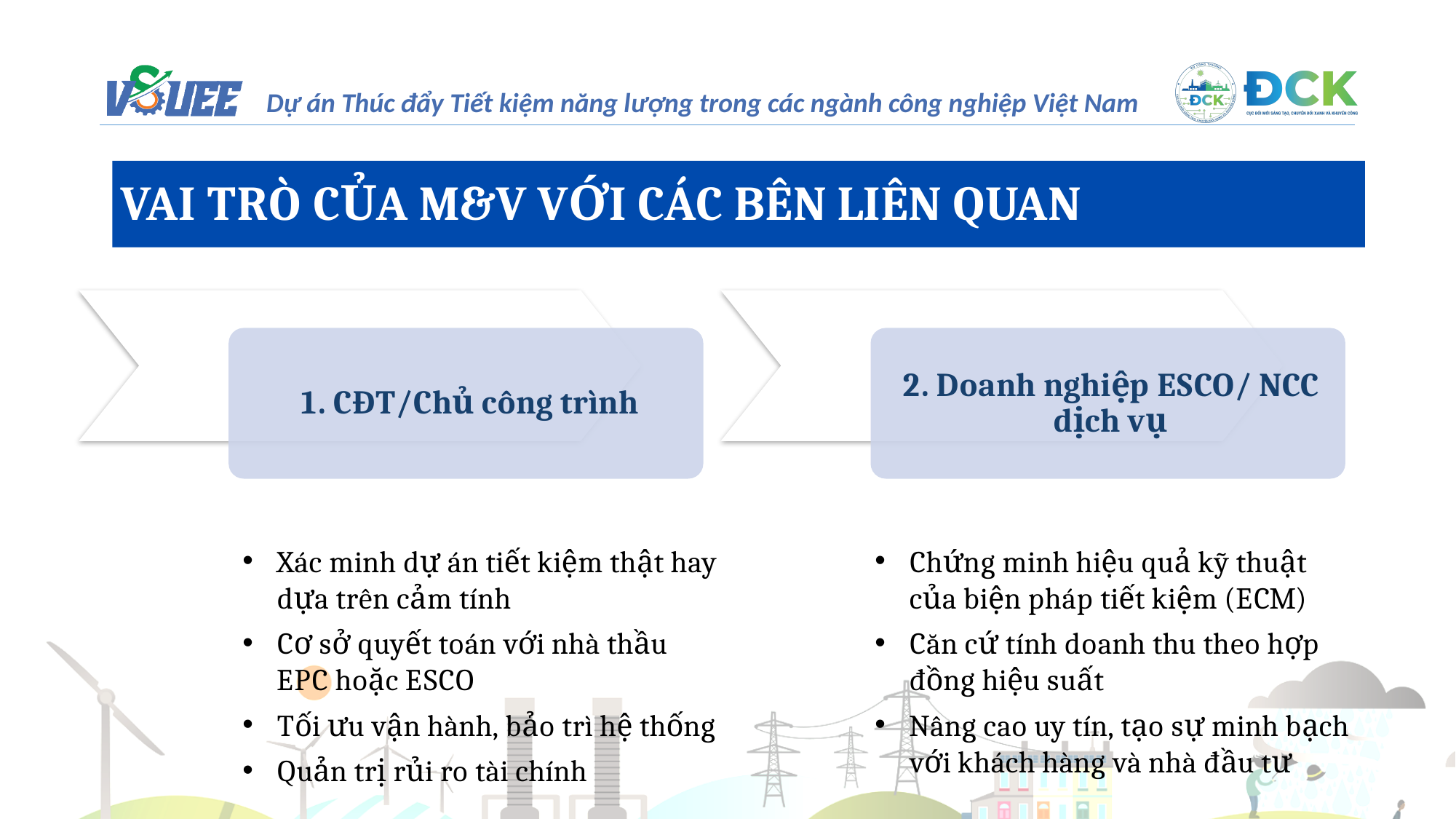

VAI TRÒ CỦA M&V VỚI CÁC BÊN LIÊN QUAN
1. CĐT/Chủ công trình
2. Doanh nghiệp ESCO/ NCC dịch vụ
Xác minh dự án tiết kiệm thật hay dựa trên cảm tính
Cơ sở quyết toán với nhà thầu EPC hoặc ESCO
Tối ưu vận hành, bảo trì hệ thống
Quản trị rủi ro tài chính
Chứng minh hiệu quả kỹ thuật của biện pháp tiết kiệm (ECM)
Căn cứ tính doanh thu theo hợp đồng hiệu suất
Nâng cao uy tín, tạo sự minh bạch với khách hàng và nhà đầu tư